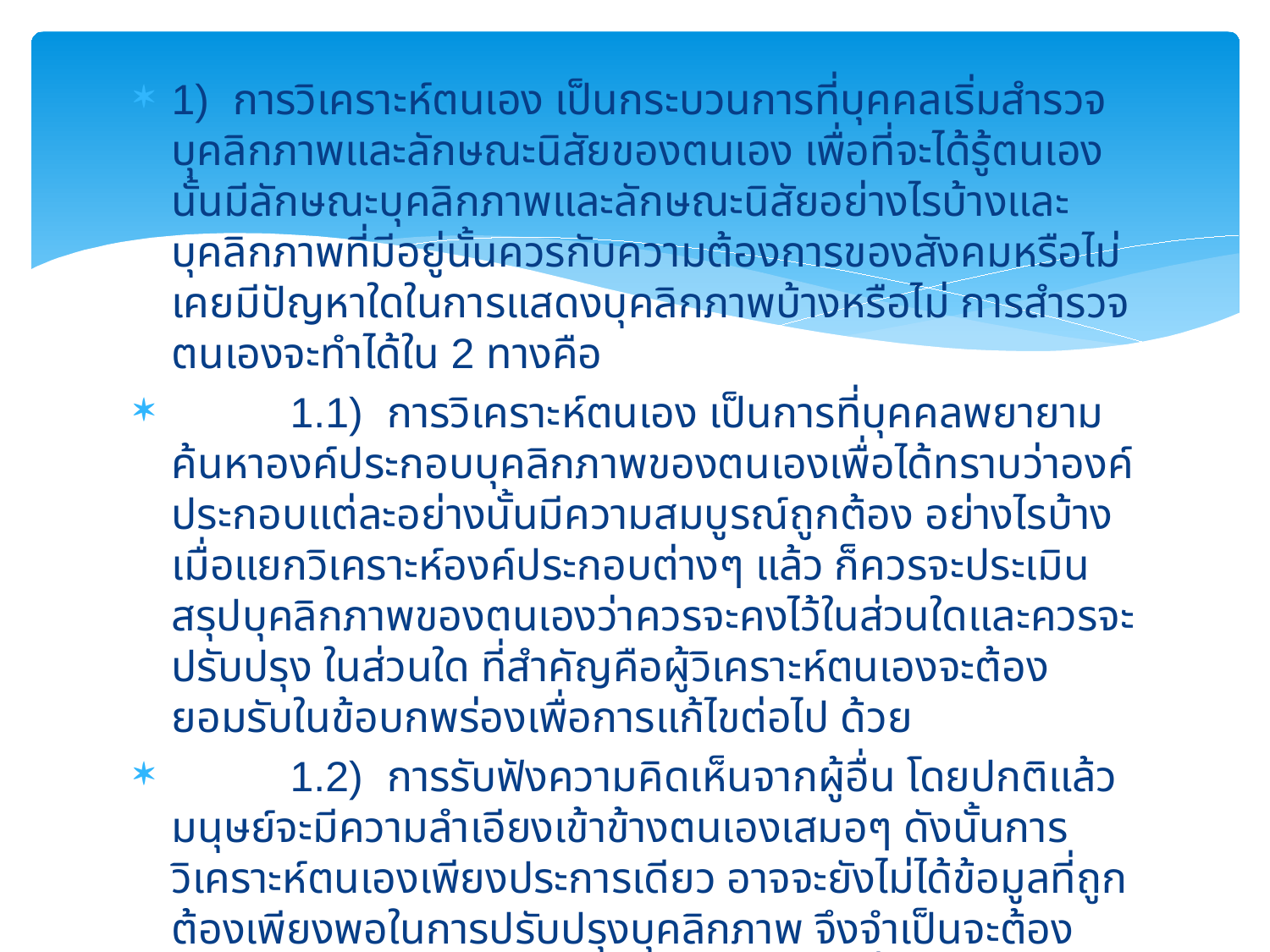

1)  การวิเคราะห์ตนเอง เป็นกระบวนการที่บุคคลเริ่มสำรวจบุคลิกภาพและลักษณะนิสัยของตนเอง เพื่อที่จะได้รู้ตนเองนั้นมีลักษณะบุคลิกภาพและลักษณะนิสัยอย่างไรบ้างและ บุคลิกภาพที่มีอยู่นั้นควรกับความต้องการของสังคมหรือไม่ เคยมีปัญหาใดในการแสดงบุคลิกภาพบ้างหรือไม่ การสำรวจตนเองจะทำได้ใน 2 ทางคือ
          1.1)  การวิเคราะห์ตนเอง เป็นการที่บุคคลพยายามค้นหาองค์ประกอบบุคลิกภาพของตนเองเพื่อได้ทราบว่าองค์ ประกอบแต่ละอย่างนั้นมีความสมบูรณ์ถูกต้อง อย่างไรบ้างเมื่อแยกวิเคราะห์องค์ประกอบต่างๆ แล้ว ก็ควรจะประเมินสรุปบุคลิกภาพของตนเองว่าควรจะคงไว้ในส่วนใดและควรจะปรับปรุง ในส่วนใด ที่สำคัญคือผู้วิเคราะห์ตนเองจะต้องยอมรับในข้อบกพร่องเพื่อการแก้ไขต่อไป ด้วย
          1.2)  การรับฟังความคิดเห็นจากผู้อื่น โดยปกติแล้วมนุษย์จะมีความลำเอียงเข้าข้างตนเองเสมอๆ ดังนั้นการวิเคราะห์ตนเองเพียงประการเดียว อาจจะยังไม่ได้ข้อมูลที่ถูกต้องเพียงพอในการปรับปรุงบุคลิกภาพ จึงจำเป็นจะต้องประเมินตนเองโดยการอาศัยการมองของผู้อื่นว่าเขาคิดอย่างไร ต่อบุคลิกภาพของเรา เพื่อจะได้นำส่วนที่บกพร่องมา แก้ไขต่อไป